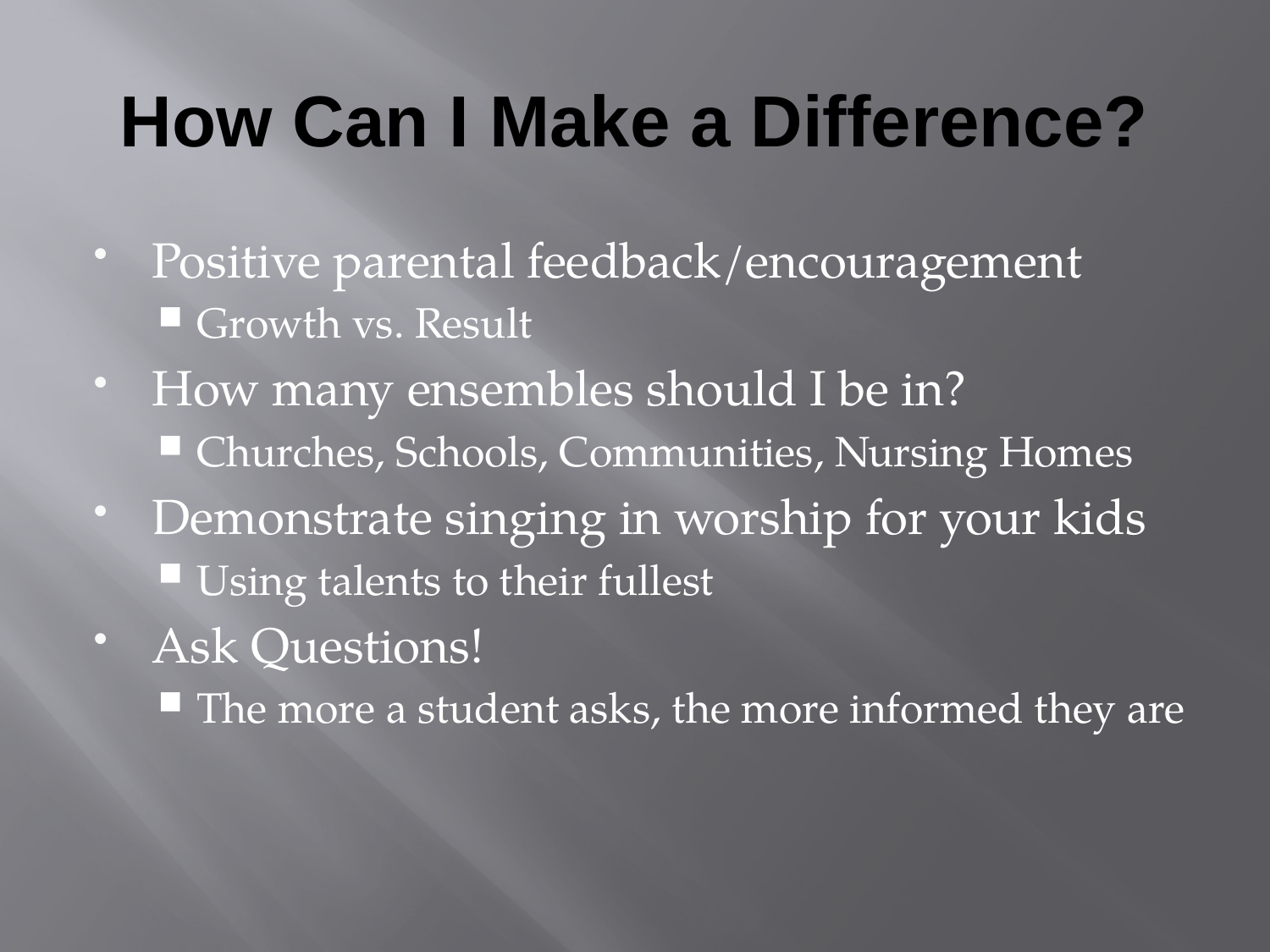

# How Can I Make a Difference?
Positive parental feedback/encouragement
Growth vs. Result
How many ensembles should I be in?
Churches, Schools, Communities, Nursing Homes
Demonstrate singing in worship for your kids
Using talents to their fullest
Ask Questions!
The more a student asks, the more informed they are